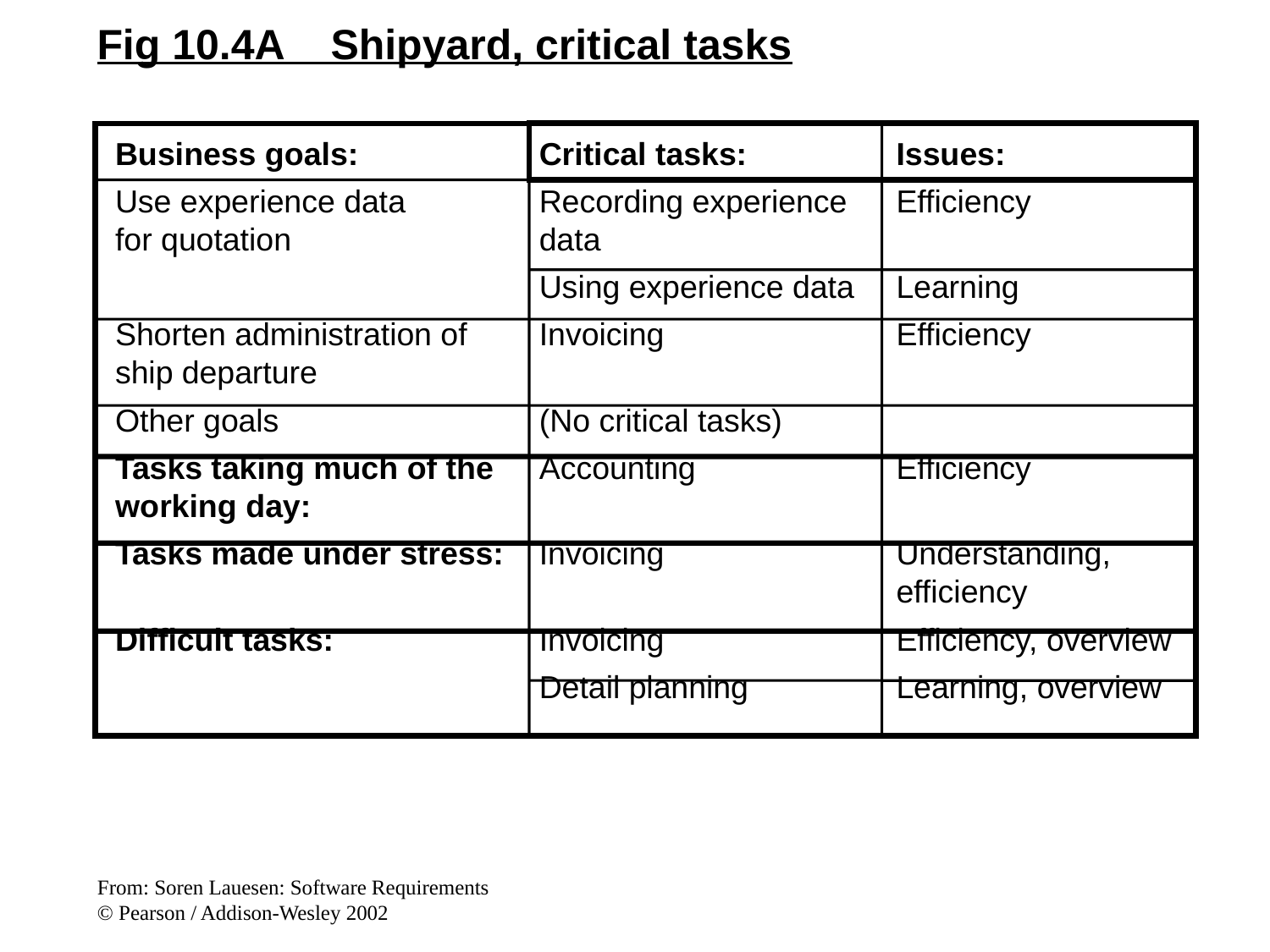

Fig 10.4A    Shipyard, critical tasks

Business goals:	Critical tasks:	Issues:
Use experience data	Recording experience	Efficiency
for quotation	data
	Using experience data	Learning
Shorten administration of	Invoicing	Efficiency
ship departure
Other goals	(No critical tasks)
Tasks taking much of the	Accounting	Efficiency
working day:
Tasks made under stress:	Invoicing	Understanding,
		efficiency
Difficult tasks:	Invoicing	Efficiency, overview
	Detail planning	Learning, overview

From: Soren Lauesen: Software Requirements
© Pearson / Addison-Wesley 2002